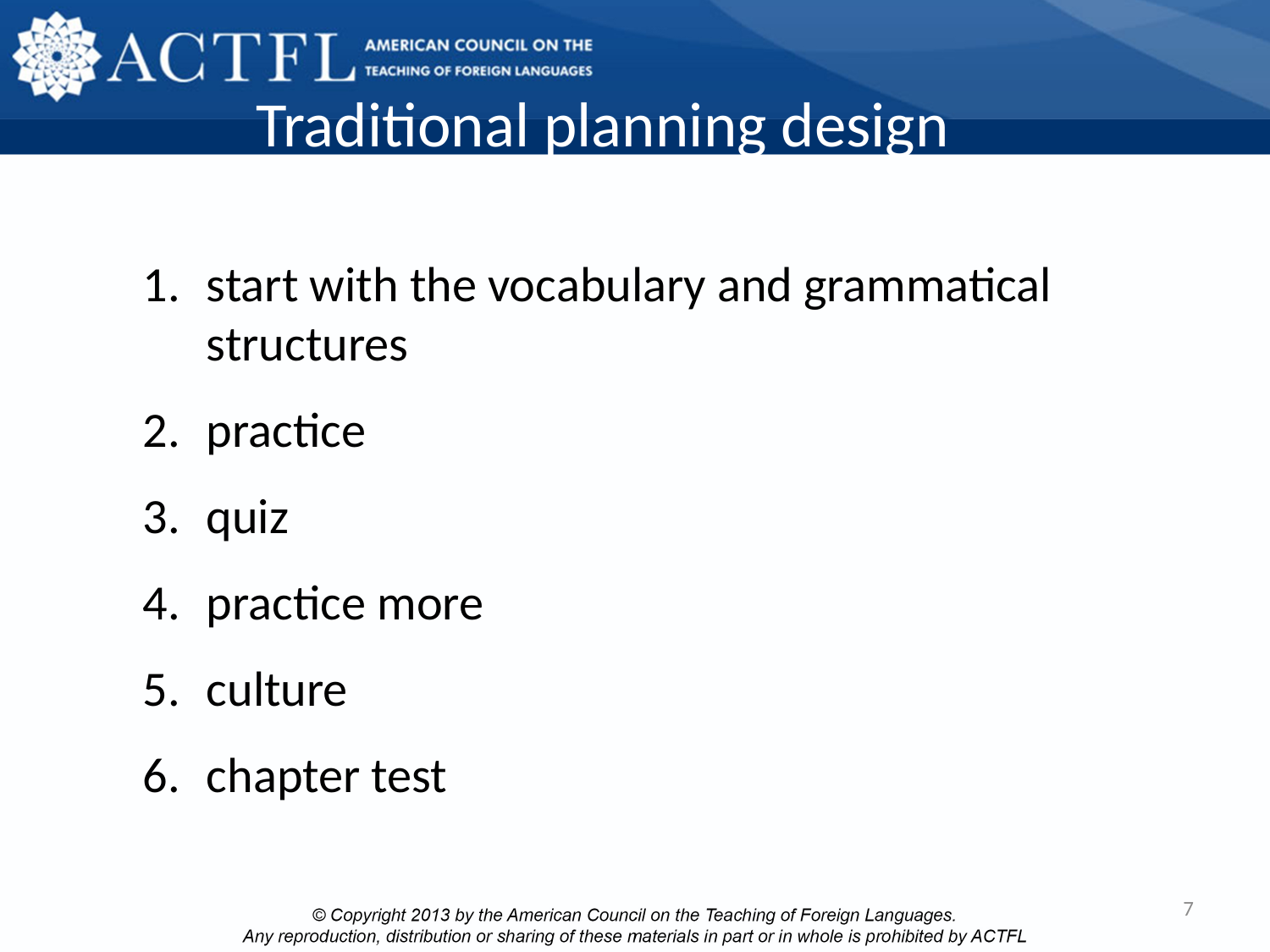

# Traditional planning design
start with the vocabulary and grammatical structures
practice
quiz
practice more
culture
chapter test

7